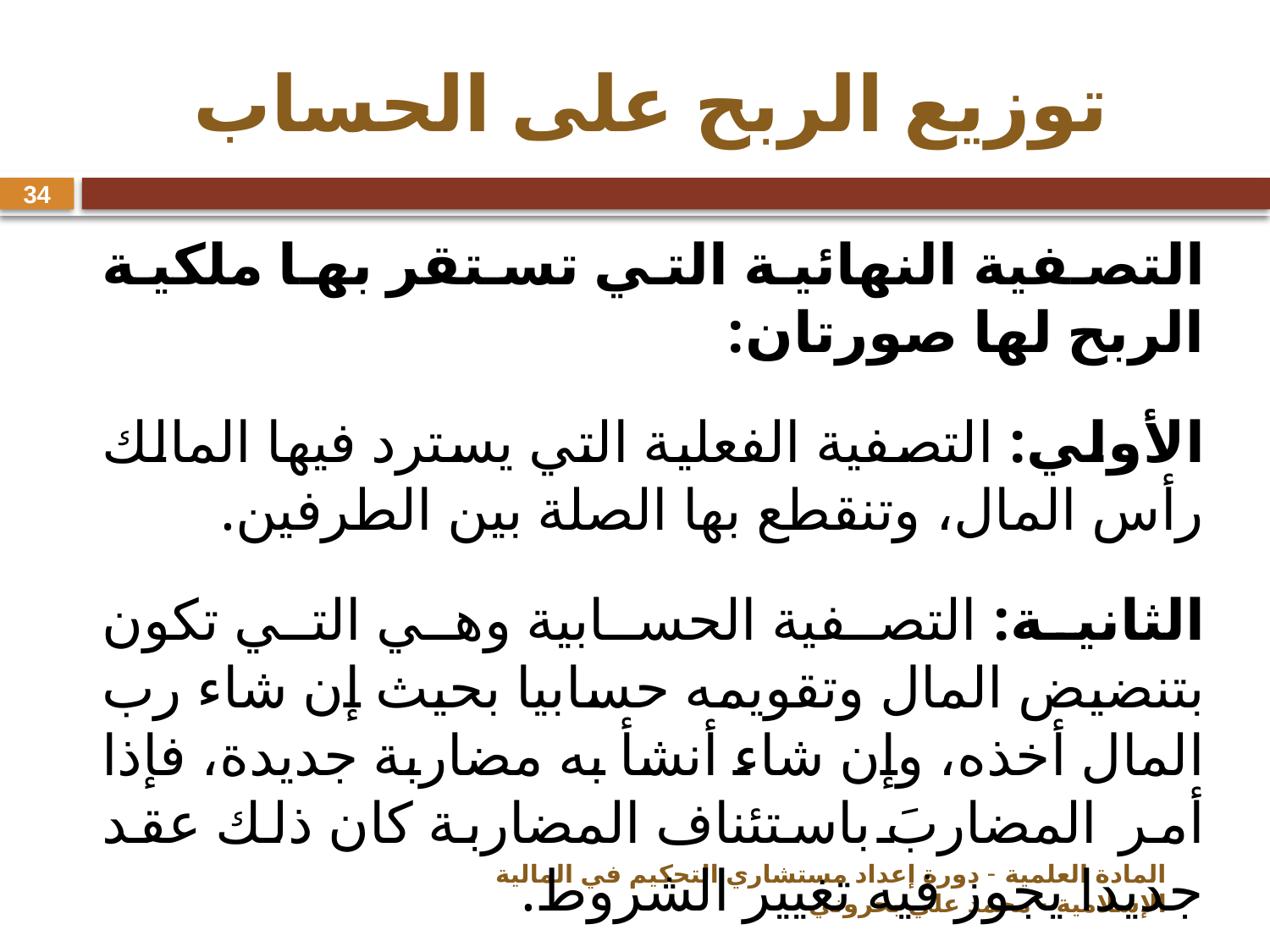

# توزيع الربح على الحساب
34
التصفية النهائية التي تستقر بها ملكية الربح لها صورتان:
الأولي: التصفية الفعلية التي يسترد فيها المالك رأس المال، وتنقطع بها الصلة بين الطرفين.
الثانية: التصفية الحسابية وهي التي تكون بتنضيض المال وتقويمه حسابيا بحيث إن شاء رب المال أخذه، وإن شاء أنشأ به مضاربة جديدة، فإذا أمر المضاربَ باستئناف المضاربة كان ذلك عقد جديدا يجوز فيه تغيير الشروط.
المادة العلمية - دورة إعداد مستشاري التحكيم في المالية الإسلامية - محمد علي بحروني